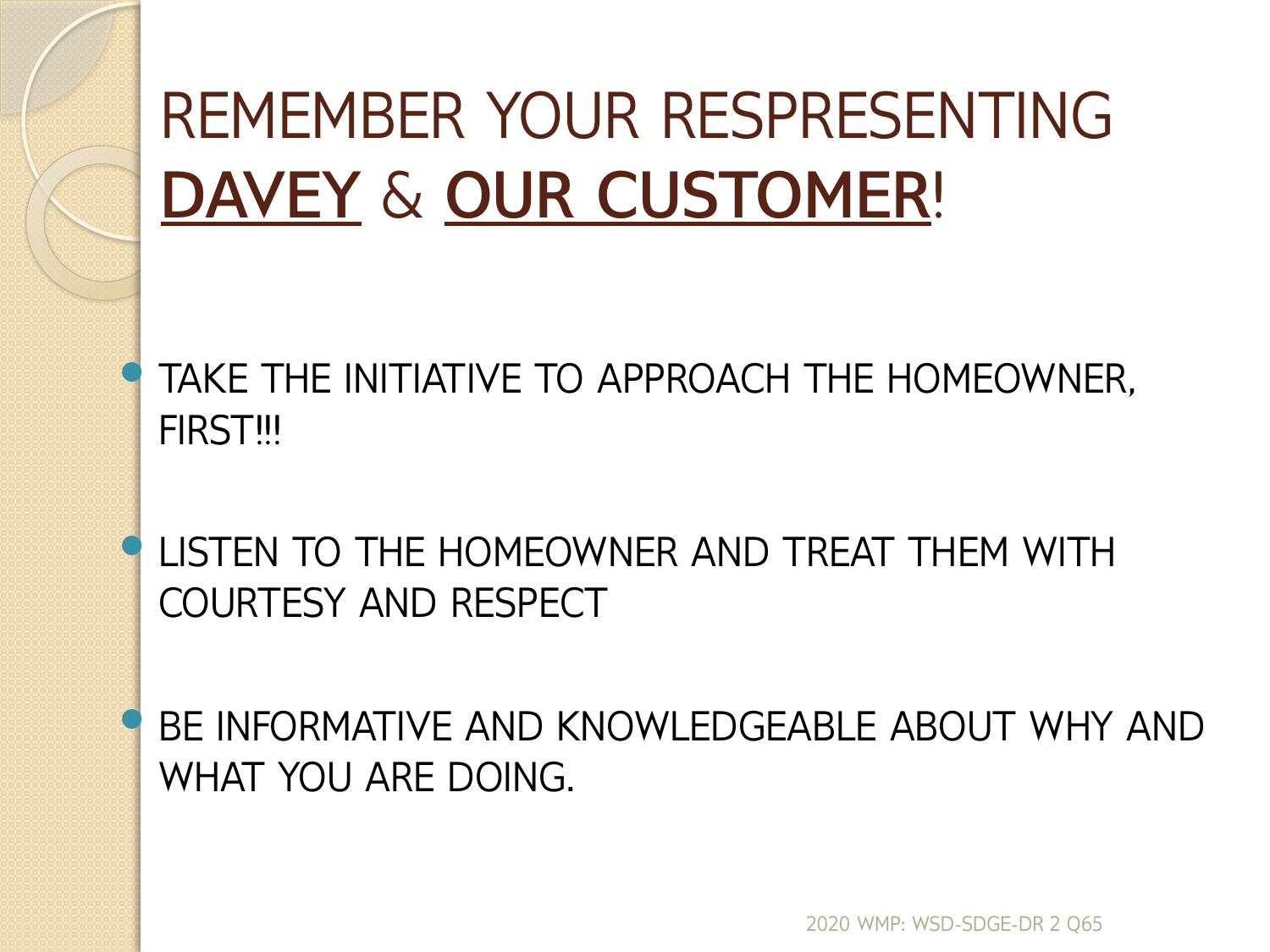

# REMEMBER YOUR RESPRESENTING DAVEY & OUR CUSTOMER!

TAKE THE INITIATIVE TO APPROACH THE HOMEOWNER, FIRST!!!

LISTEN TO THE HOMEOWNER AND TREAT THEM WITH COURTESY AND RESPECT

BE INFORMATIVE AND KNOWLEDGEABLE ABOUT WHY AND WHAT YOU ARE DOING.

2020 WMP: WSD-SDGE-DR 2 Q65